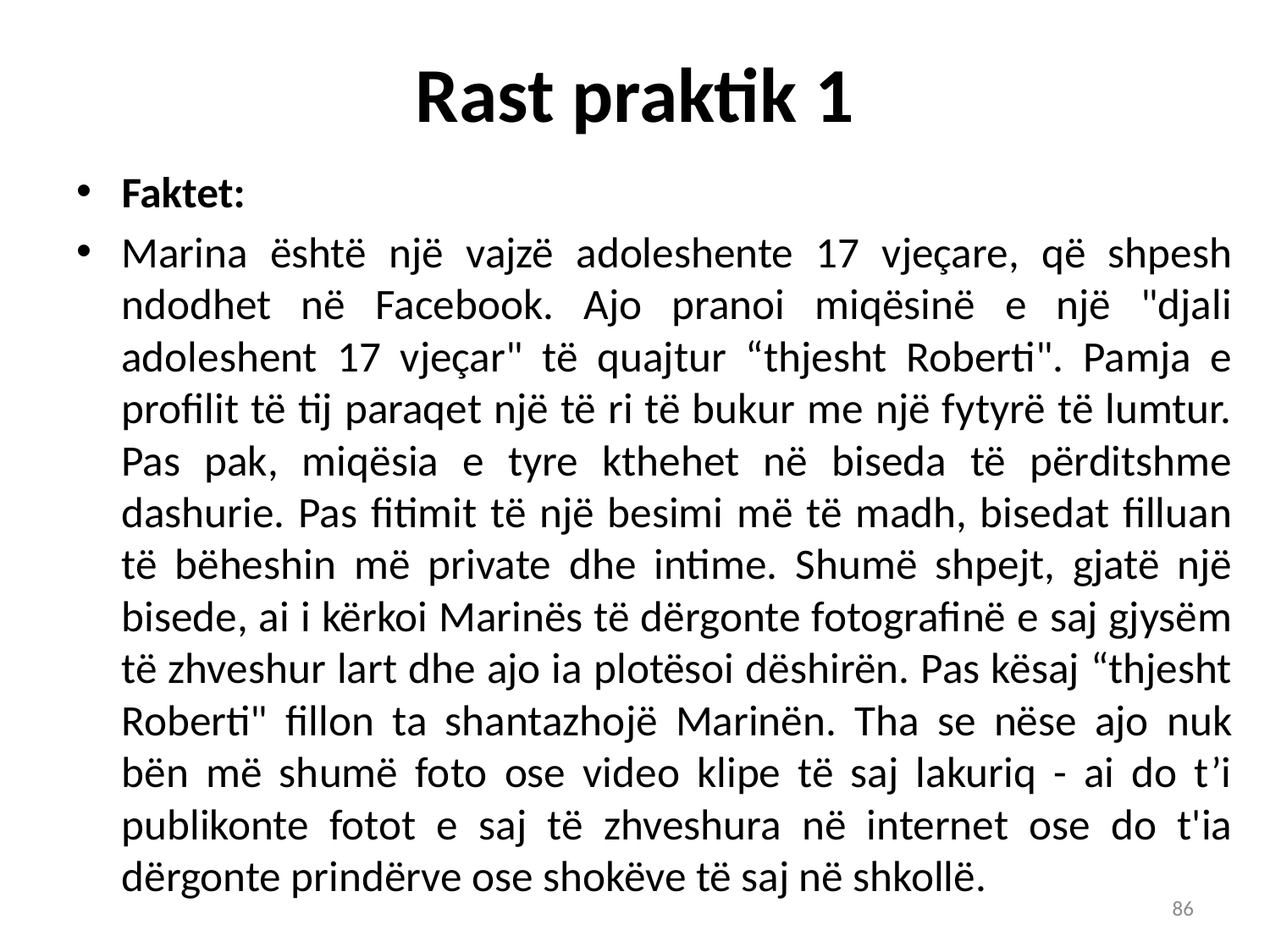

# Rast praktik 1
Faktet:
Marina është një vajzë adoleshente 17 vjeçare, që shpesh ndodhet në Facebook. Ajo pranoi miqësinë e një "djali adoleshent 17 vjeçar" të quajtur “thjesht Roberti". Pamja e profilit të tij paraqet një të ri të bukur me një fytyrë të lumtur. Pas pak, miqësia e tyre kthehet në biseda të përditshme dashurie. Pas fitimit të një besimi më të madh, bisedat filluan të bëheshin më private dhe intime. Shumë shpejt, gjatë një bisede, ai i kërkoi Marinës të dërgonte fotografinë e saj gjysëm të zhveshur lart dhe ajo ia plotësoi dëshirën. Pas kësaj “thjesht Roberti" fillon ta shantazhojë Marinën. Tha se nëse ajo nuk bën më shumë foto ose video klipe të saj lakuriq - ai do t’i publikonte fotot e saj të zhveshura në internet ose do t'ia dërgonte prindërve ose shokëve të saj në shkollë.

86